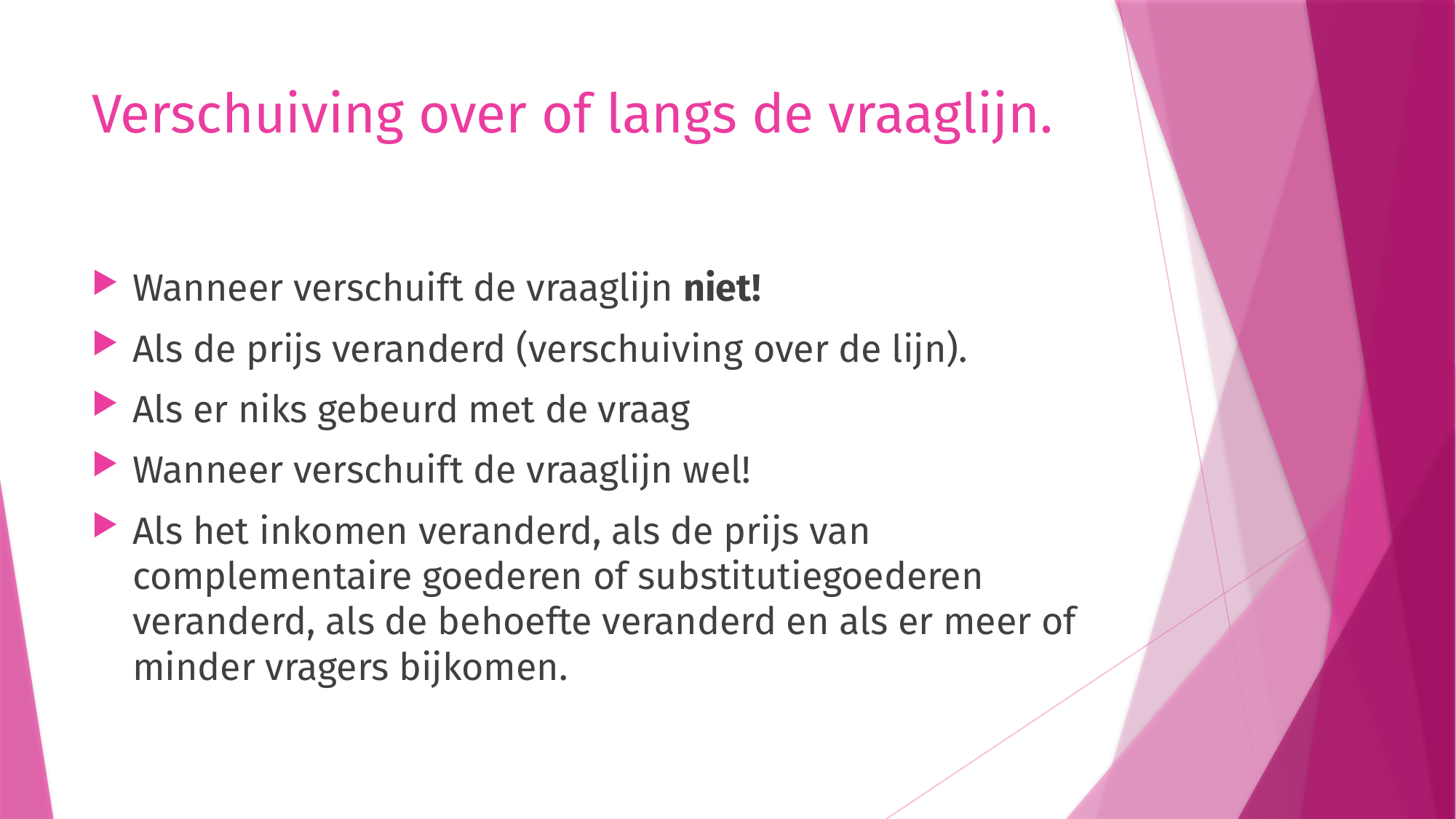

# Verschuiving over of langs de vraaglijn.
Wanneer verschuift de vraaglijn niet!
Als de prijs veranderd (verschuiving over de lijn).
Als er niks gebeurd met de vraag
Wanneer verschuift de vraaglijn wel!
Als het inkomen veranderd, als de prijs van complementaire goederen of substitutiegoederen veranderd, als de behoefte veranderd en als er meer of minder vragers bijkomen.